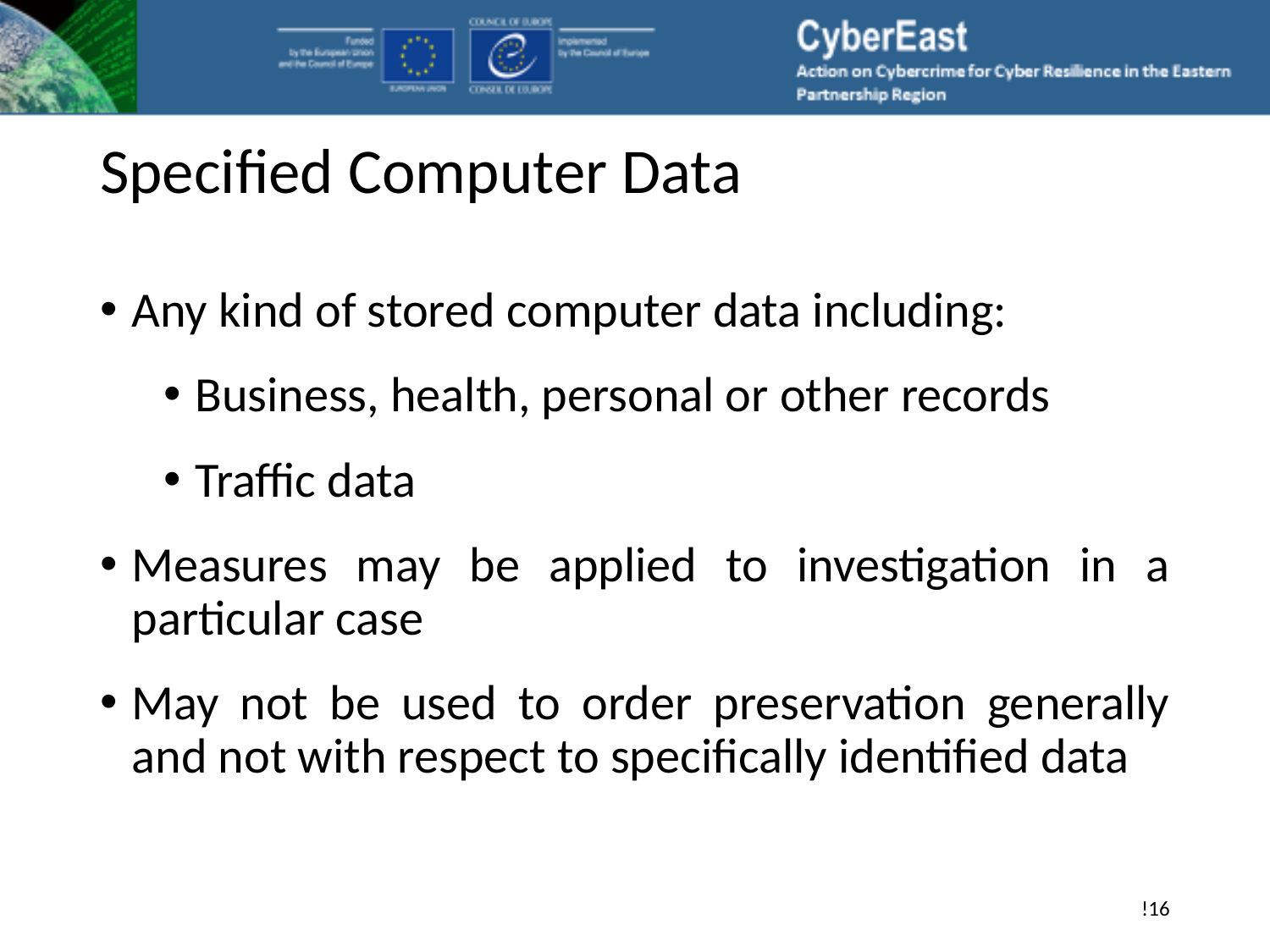

# Specified Computer Data
Any kind of stored computer data including:
Business, health, personal or other records
Traffic data
Measures may be applied to investigation in a particular case
May not be used to order preservation generally and not with respect to specifically identified data
!16